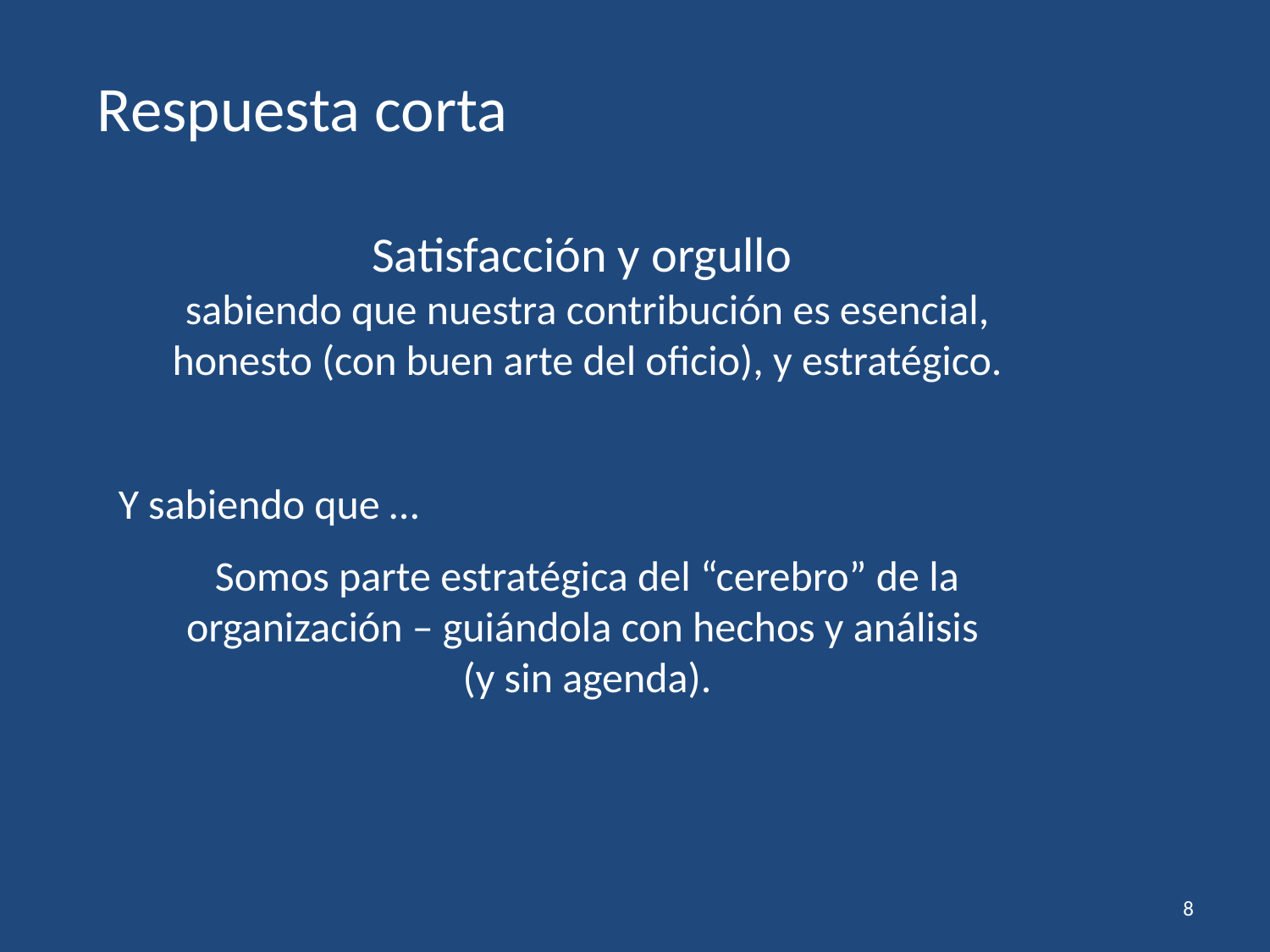

# Respuesta corta
Satisfacción y orgullo
sabiendo que nuestra contribución es esencial, honesto (con buen arte del oficio), y estratégico.

Y sabiendo que …
Somos parte estratégica del “cerebro” de la organización – guiándola con hechos y análisis
(y sin agenda).
8